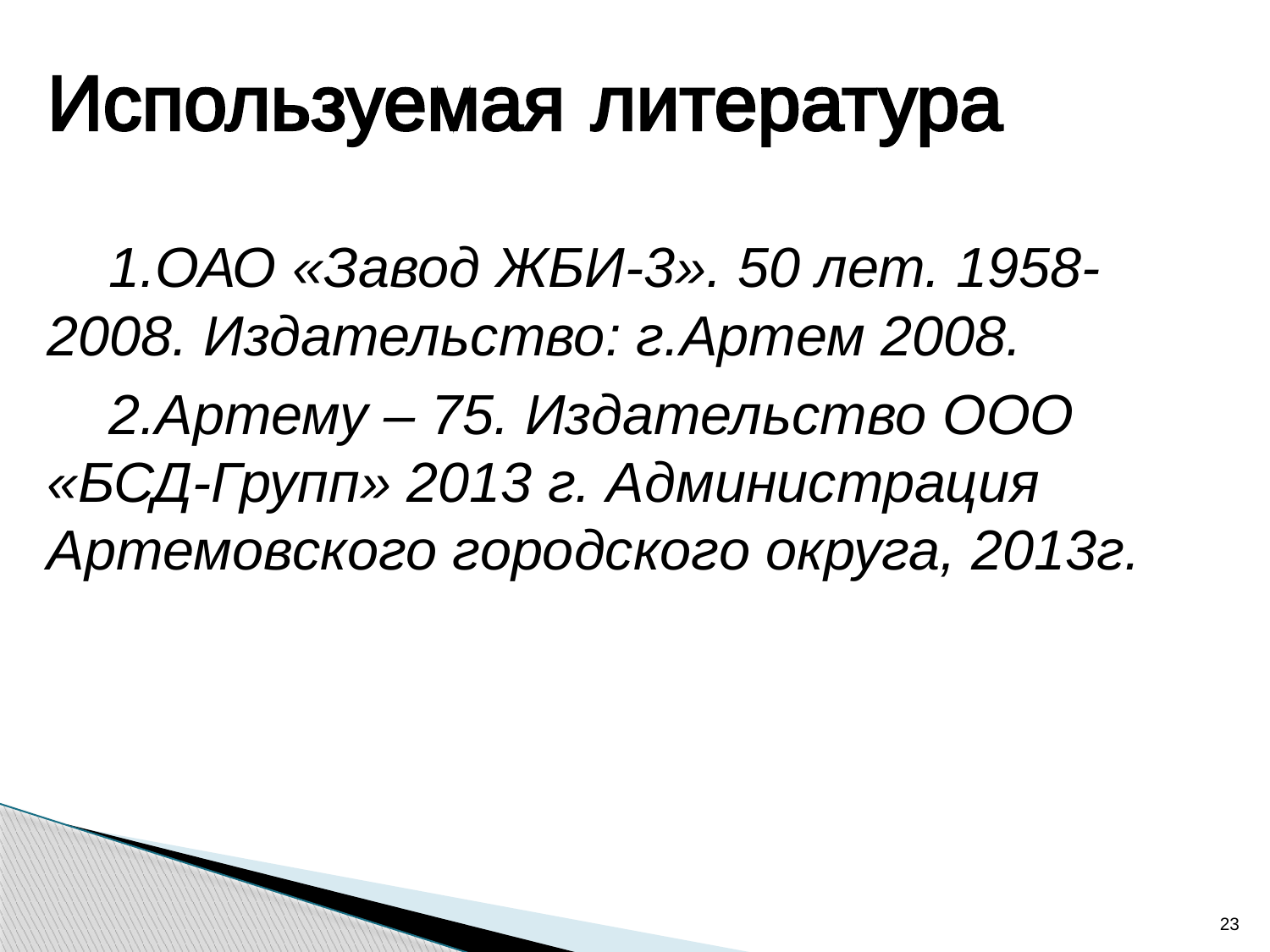

Используемая литература

ОАО «Завод ЖБИ-3». 50 лет. 1958-2008. Издательство: г.Артем 2008.
Артему – 75. Издательство ООО «БСД-Групп» 2013 г. Администрация Артемовского городского округа, 2013г.

23